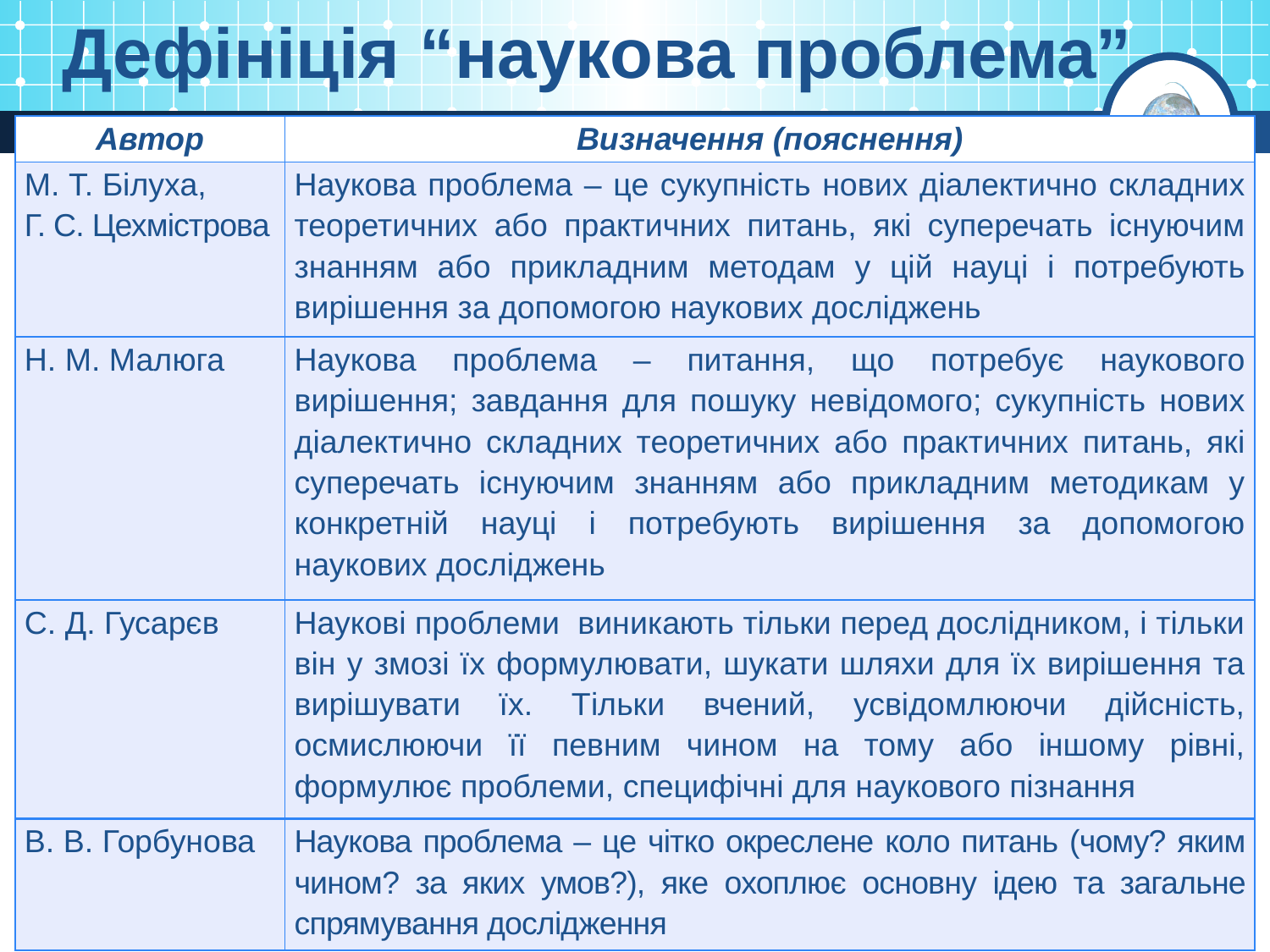

Дефініція “наукова проблема”
| Автор | Визначення (пояснення) |
| --- | --- |
| М. Т. Білуха, Г. С. Цехмістрова | Наукова проблема – це сукупність нових діалектично складних теоретичних або практичних питань, які суперечать існуючим знанням або прикладним методам у цій науці і потребують вирішення за допомогою наукових досліджень |
| Н. М. Малюга | Наукова проблема – питання, що потребує наукового вирішення; завдання для пошуку невідомого; сукупність нових діалектично складних теоретичних або практичних питань, які суперечать існуючим знанням або прикладним методикам у конкретній науці і потребують вирішення за допомогою наукових досліджень |
| С. Д. Гусарєв | Наукові проблеми виникають тільки перед дослідником, і тільки він у змозі їх формулювати, шукати шляхи для їх вирішення та вирішувати їх. Тільки вчений, усвідомлюючи дійсність, осмислюючи її певним чином на тому або іншому рівні, формулює проблеми, специфічні для наукового пізнання |
| В. В. Горбунова | Наукова проблема – це чітко окреслене коло питань (чому? яким чином? за яких умов?), яке охоплює основну ідею та загальне спрямування дослідження |